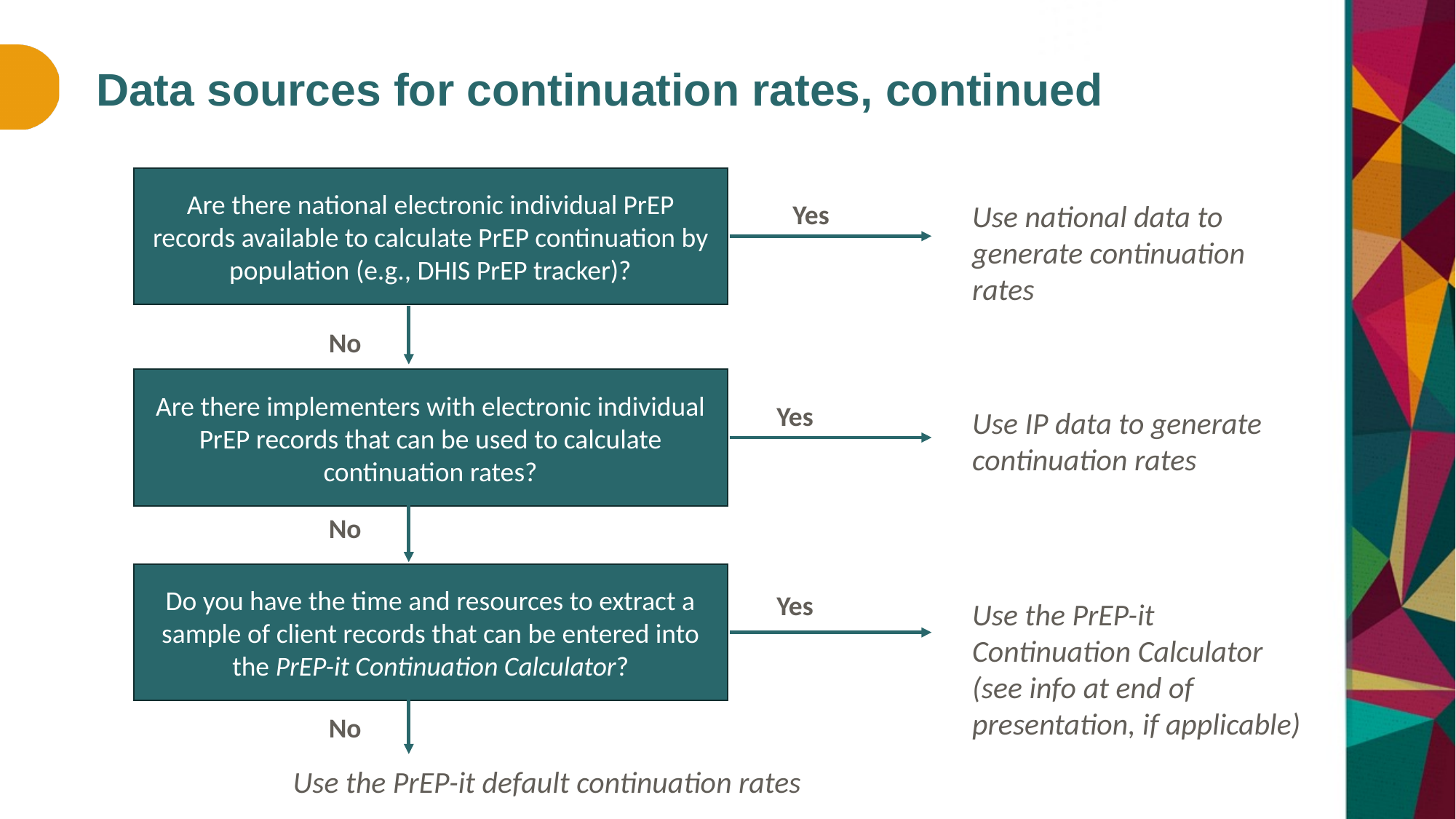

# Data sources for continuation rates, continued
Are there national electronic individual PrEP records available to calculate PrEP continuation by population (e.g., DHIS PrEP tracker)?
Yes
Use national data to generate continuation rates
No
Are there implementers with electronic individual PrEP records that can be used to calculate continuation rates?
Yes
Use IP data to generate continuation rates
No
Do you have the time and resources to extract a sample of client records that can be entered into the PrEP-it Continuation Calculator?
Yes
Use the PrEP-it Continuation Calculator (see info at end of presentation, if applicable)
No
Use the PrEP-it default continuation rates